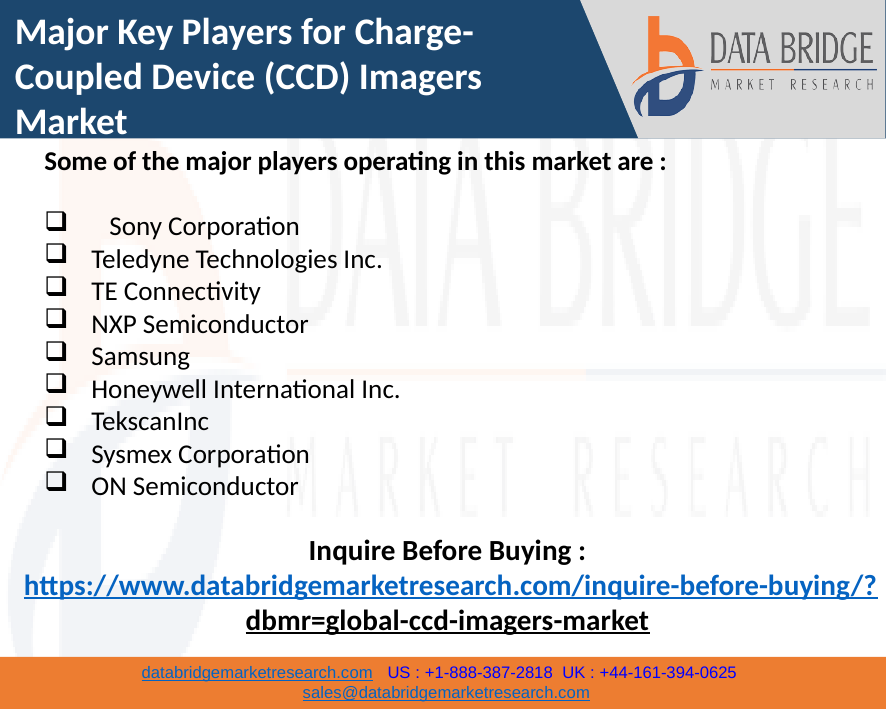

Major Key Players for Charge-Coupled Device (CCD) Imagers Market
Some of the major players operating in this market are :

   Sony Corporation
Teledyne Technologies Inc.
TE Connectivity
NXP Semiconductor
Samsung
Honeywell International Inc.
TekscanInc
Sysmex Corporation
ON Semiconductor
Inquire Before Buying : https://www.databridgemarketresearch.com/inquire-before-buying/?dbmr=global-ccd-imagers-market
5